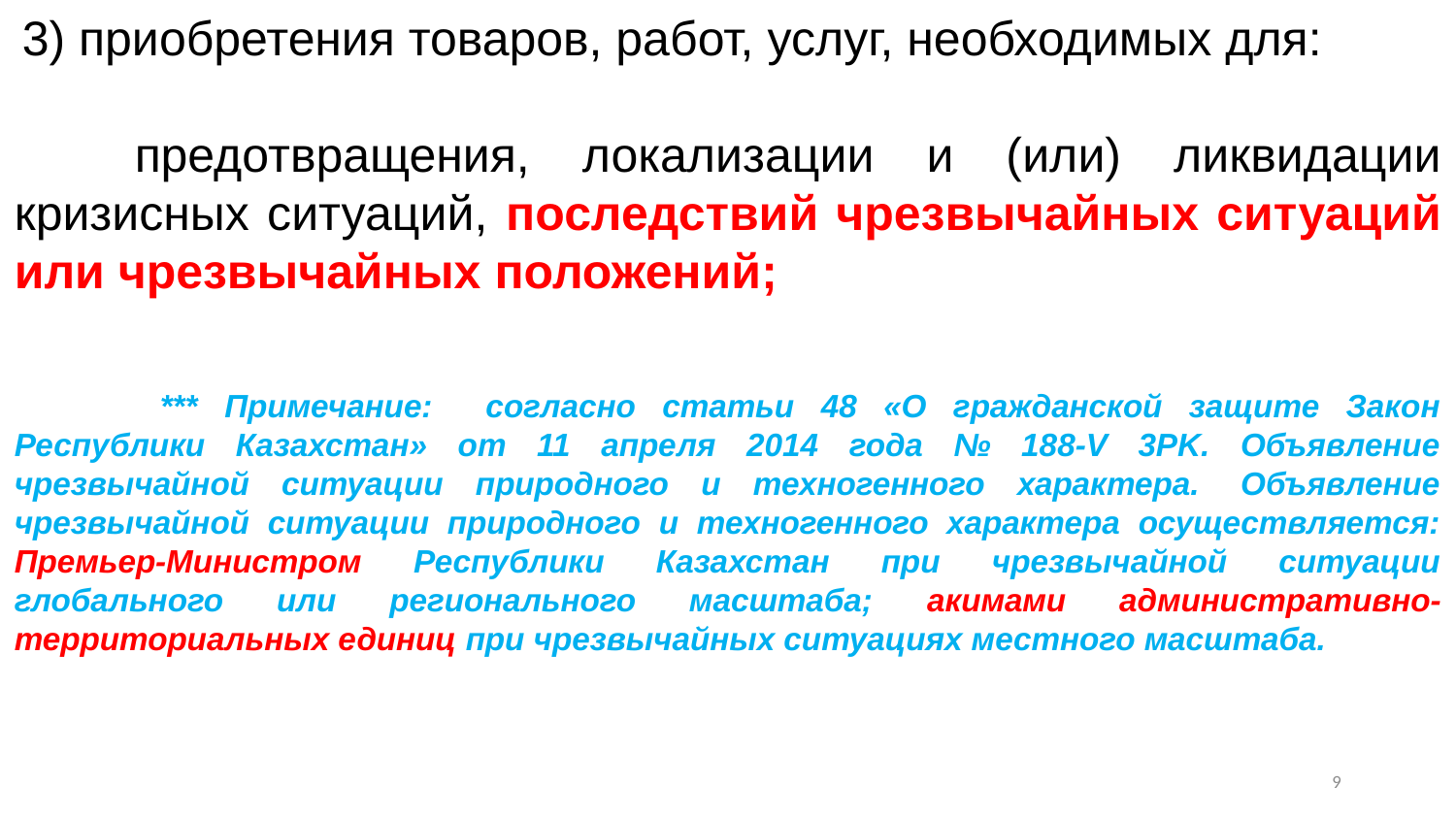

3) приобретения товаров, работ, услуг, необходимых для:

      предотвращения, локализации и (или) ликвидации кризисных ситуаций, последствий чрезвычайных ситуаций или чрезвычайных положений;

	*** Примечание:  согласно статьи 48 «О гражданской защите Закон Республики Казахстан» от 11 апреля 2014 года № 188-V 3PK. Объявление чрезвычайной ситуации природного и техногенного характера.  Объявление чрезвычайной ситуации природного и техногенного характера осуществляется: Премьер-Министром Республики Казахстан при чрезвычайной ситуации глобального или регионального масштаба; акимами административно-территориальных единиц при чрезвычайных ситуациях местного масштаба.

9